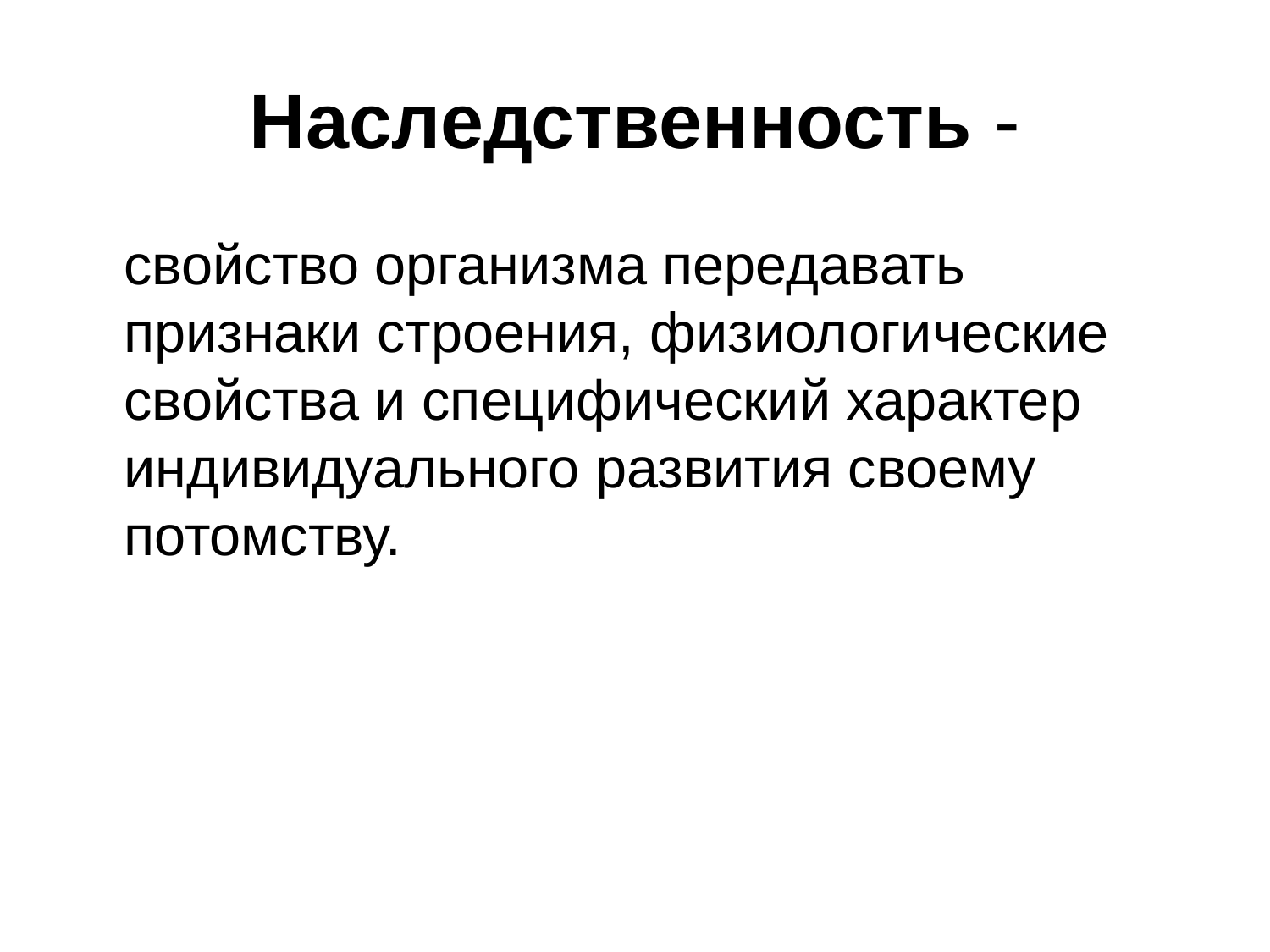

# Наследственность -
	свойство организма передавать признаки строения, физиологические свойства и специфический характер индивидуального развития своему потомству.